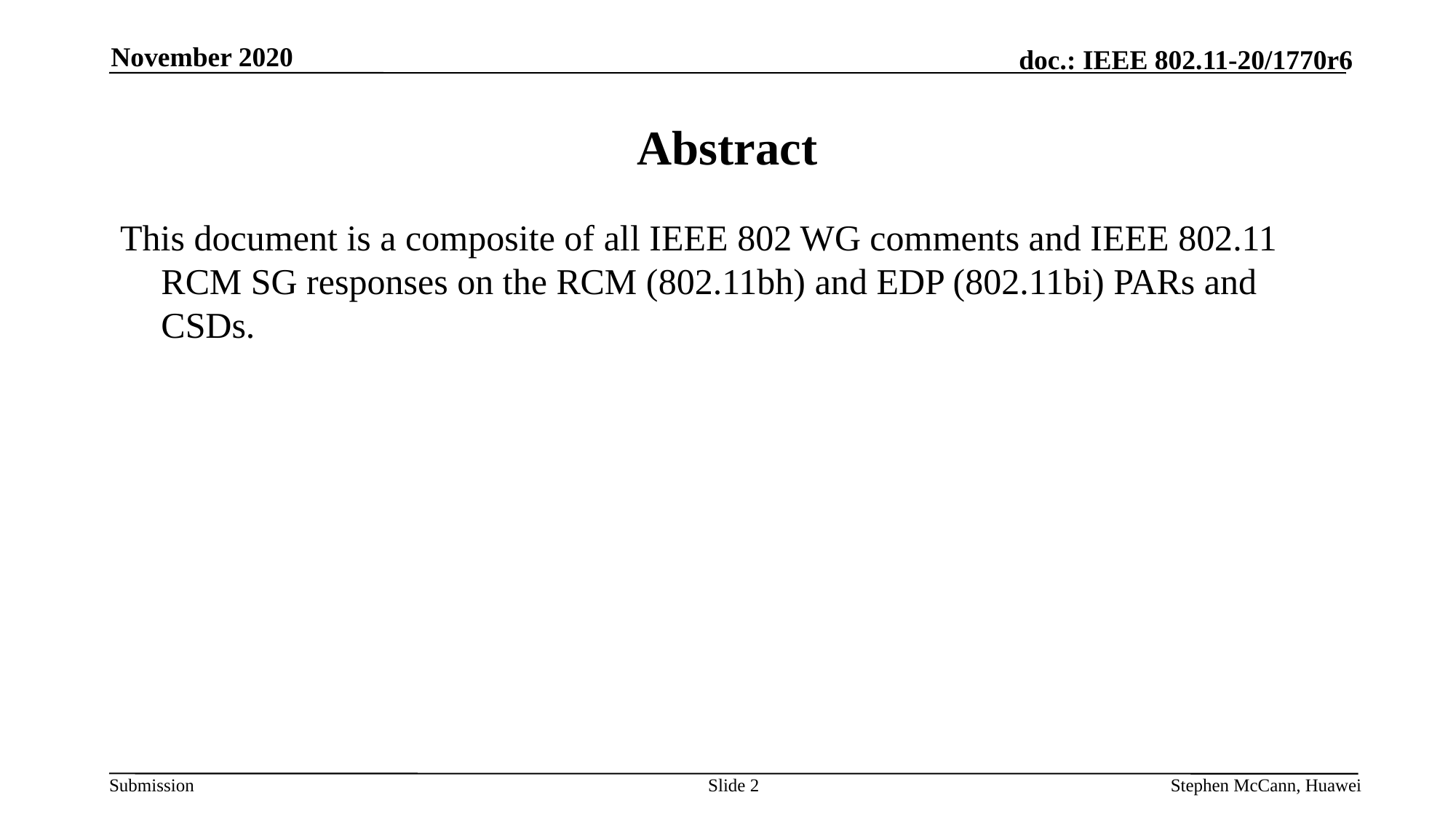

November 2020
# Abstract
This document is a composite of all IEEE 802 WG comments and IEEE 802.11 RCM SG responses on the RCM (802.11bh) and EDP (802.11bi) PARs and CSDs.
Slide 2
Stephen McCann, Huawei